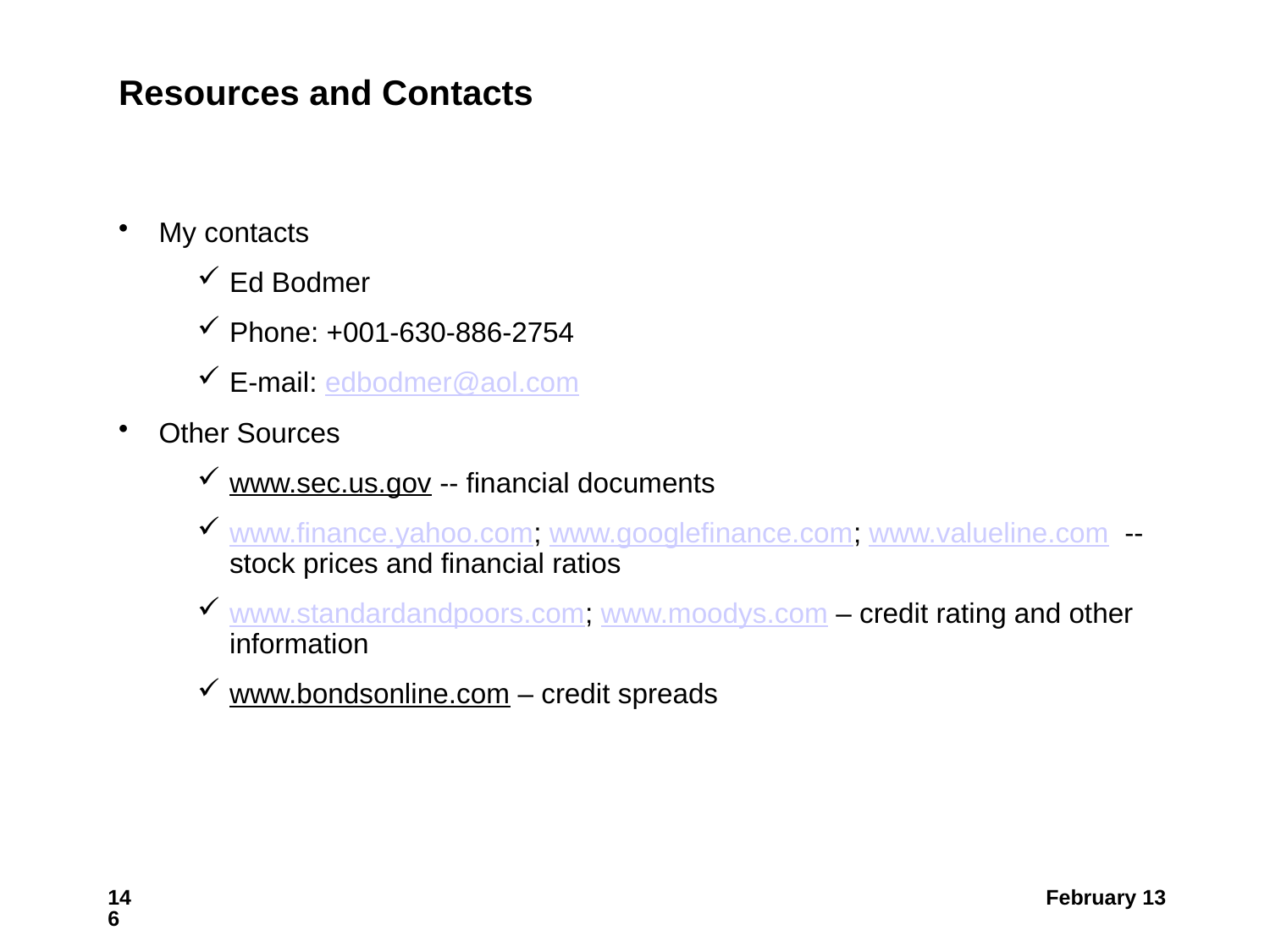

# Resources and Contacts
My contacts
Ed Bodmer
Phone: +001-630-886-2754
E-mail: edbodmer@aol.com
Other Sources
www.sec.us.gov -- financial documents
www.finance.yahoo.com; www.googlefinance.com; www.valueline.com  -- stock prices and financial ratios
www.standardandpoors.com; www.moodys.com – credit rating and other information
www.bondsonline.com – credit spreads